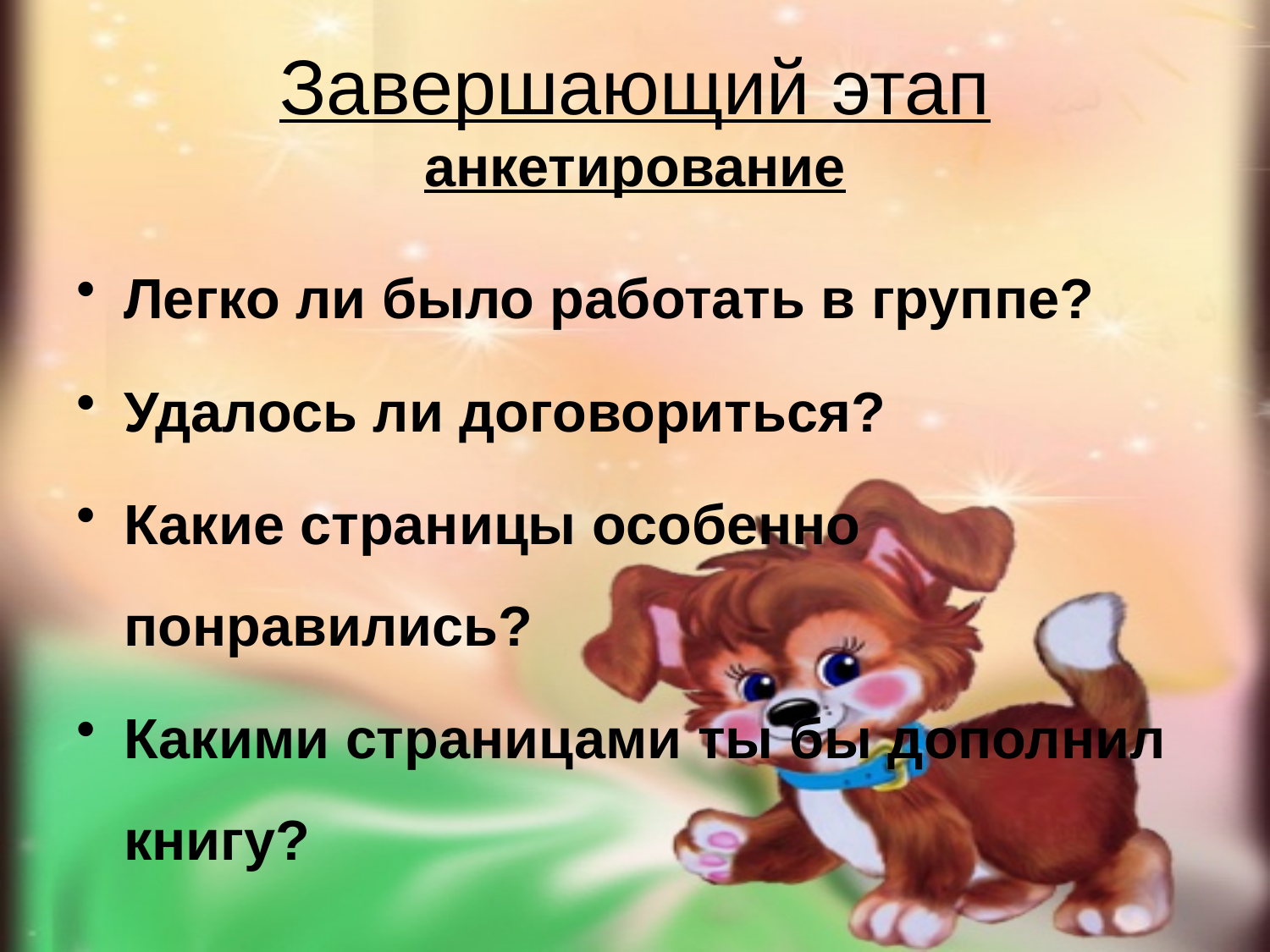

# Завершающий этап анкетирование
Легко ли было работать в группе?
Удалось ли договориться?
Какие страницы особенно понравились?
Какими страницами ты бы дополнил книгу?